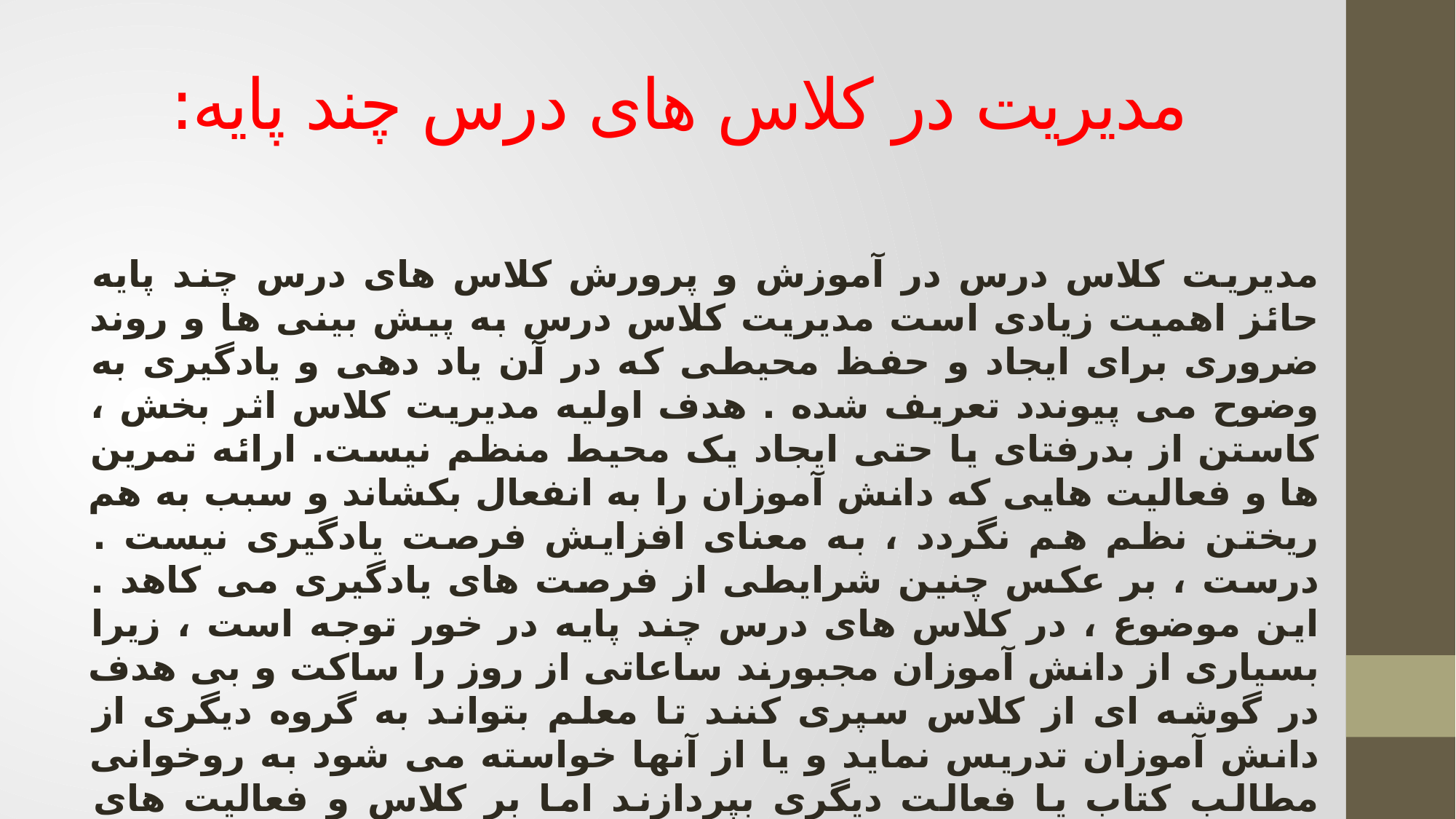

# مدیریت در کلاس های درس چند پایه:
مدیریت کلاس درس در آموزش و پرورش کلاس های درس چند پایه حائز اهمیت زیادی است مدیریت کلاس درس به پیش بینی ها و روند ضروری برای ایجاد و حفظ محیطی که در آن یاد دهی و یادگیری به وضوح می پیوندد تعریف شده . هدف اولیه مدیریت کلاس اثر بخش ، کاستن از بدرفتای یا حتی ایجاد یک محیط منظم نیست. ارائه تمرین ها و فعالیت هایی که دانش آموزان را به انفعال بکشاند و سبب به هم ریختن نظم هم نگردد ، به معنای افزایش فرصت یادگیری نیست . درست ، بر عکس چنین شرایطی از فرصت های یادگیری می کاهد . این موضوع ، در کلاس های درس چند پایه در خور توجه است ، زیرا بسیاری از دانش آموزان مجبورند ساعاتی از روز را ساکت و بی هدف در گوشه ای از کلاس سپری کنند تا معلم بتواند به گروه دیگری از دانش آموزان تدریس نماید و یا از آنها خواسته می شود به روخوانی مطالب کتاب یا فعالت دیگری بپردازند اما بر کلاس و فعالیت های دانش آموزان نظارت و مدیریت هدفمند اعمال نمی شود کلاس آرام و منظم است اما بر یادگیری و میزان یادگیری افزوده نمی شود . این موضوع در کلاس چند پایه در خور توجه است . زیرا بنایی ترین هدف از مدیریت کلاسی اثر بخش ، یادگیری یا افزایش یادگیری دانش آموزان است.